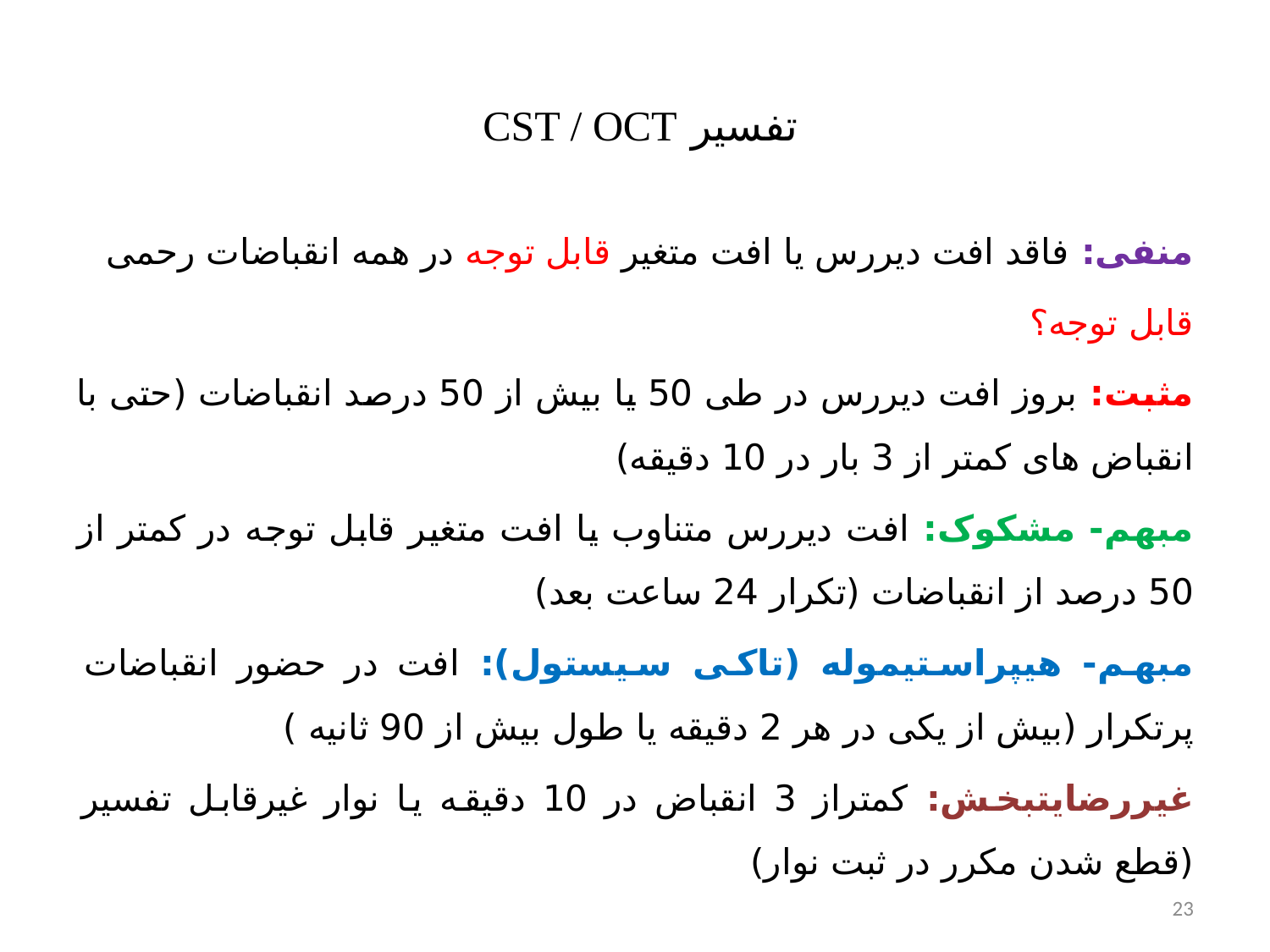

# تفسیر CST / OCT
منفی: فاقد افت دیررس یا افت متغیر قابل توجه در همه انقباضات رحمی
قابل توجه؟
مثبت: بروز افت دیررس در طی 50 یا بیش از 50 درصد انقباضات (حتی با انقباض های کمتر از 3 بار در 10 دقیقه)
مبهم- مشکوک: افت دیررس متناوب یا افت متغیر قابل توجه در کمتر از 50 درصد از انقباضات (تکرار 24 ساعت بعد)
مبهم- هیپراستیموله (تاکی سیستول): افت در حضور انقباضات پرتکرار (بیش از یکی در هر 2 دقیقه یا طول بیش از 90 ثانیه )
غیررضایتبخش: کمتراز 3 انقباض در 10 دقیقه یا نوار غیرقابل تفسیر (قطع شدن مکرر در ثبت نوار)
23